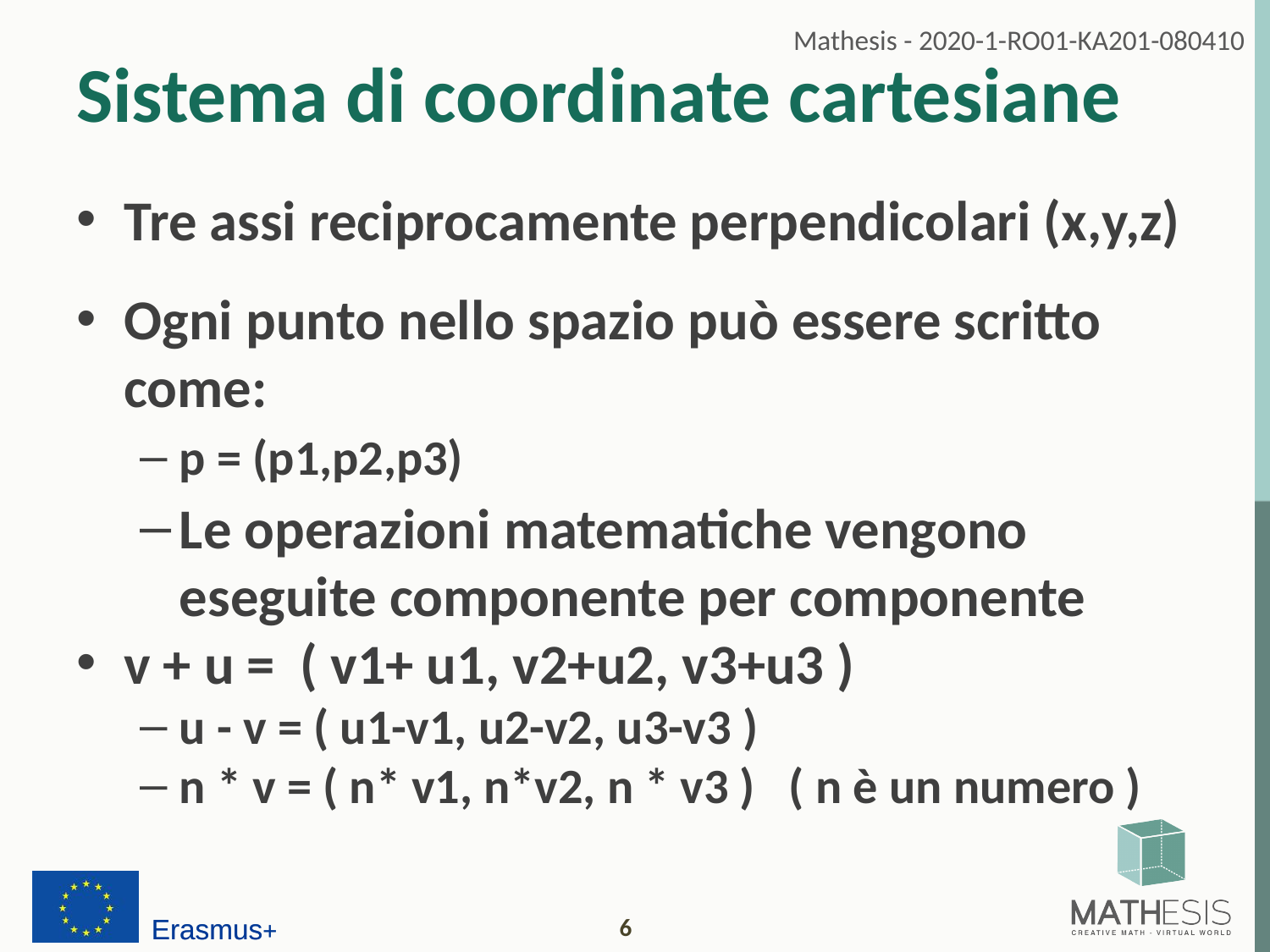

# Sistema di coordinate cartesiane

Tre assi reciprocamente perpendicolari (x,y,z)
Ogni punto nello spazio può essere scritto come:
p = (p1,p2,p3)
Le operazioni matematiche vengono eseguite componente per componente
v + u =  ( v1+ u1, v2+u2, v3+u3 )
u - v = ( u1-v1, u2-v2, u3-v3 )
n * v = ( n* v1, n*v2, n * v3 )   ( n è un numero )